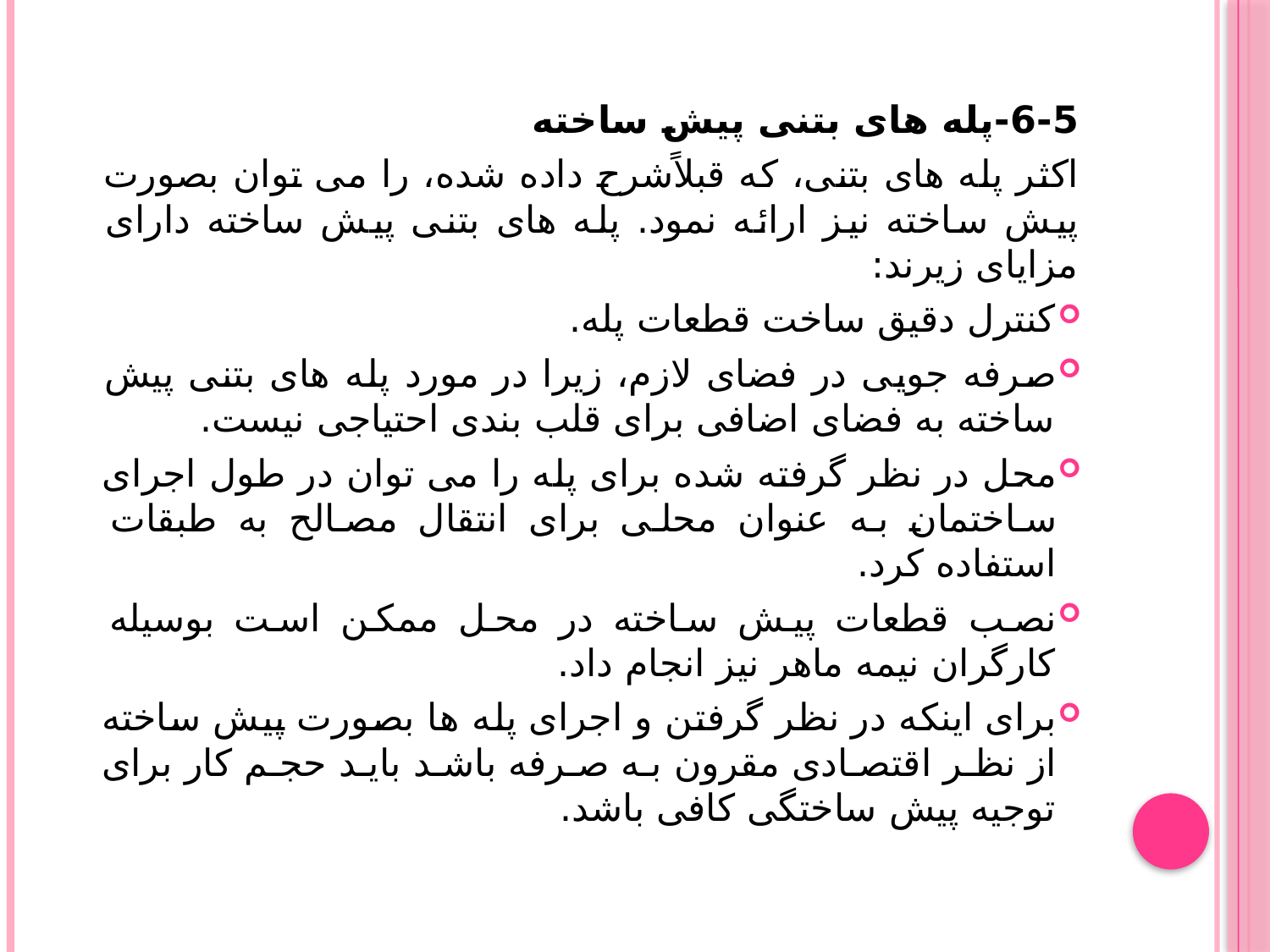

6-5-پله های بتنی پیش ساخته
اکثر پله های بتنی، که قبلاًشرح داده شده، را می توان بصورت پیش ساخته نیز ارائه نمود. پله های بتنی پیش ساخته دارای مزایای زیرند:
کنترل دقیق ساخت قطعات پله.
صرفه جویی در فضای لازم، زیرا در مورد پله های بتنی پیش ساخته به فضای اضافی برای قلب بندی احتیاجی نیست.
محل در نظر گرفته شده برای پله را می توان در طول اجرای ساختمان به عنوان محلی برای انتقال مصالح به طبقات استفاده کرد.
نصب قطعات پیش ساخته در محل ممکن است بوسیله کارگران نیمه ماهر نیز انجام داد.
برای اینکه در نظر گرفتن و اجرای پله ها بصورت پیش ساخته از نظر اقتصادی مقرون به صرفه باشد باید حجم کار برای توجیه پیش ساختگی کافی باشد.